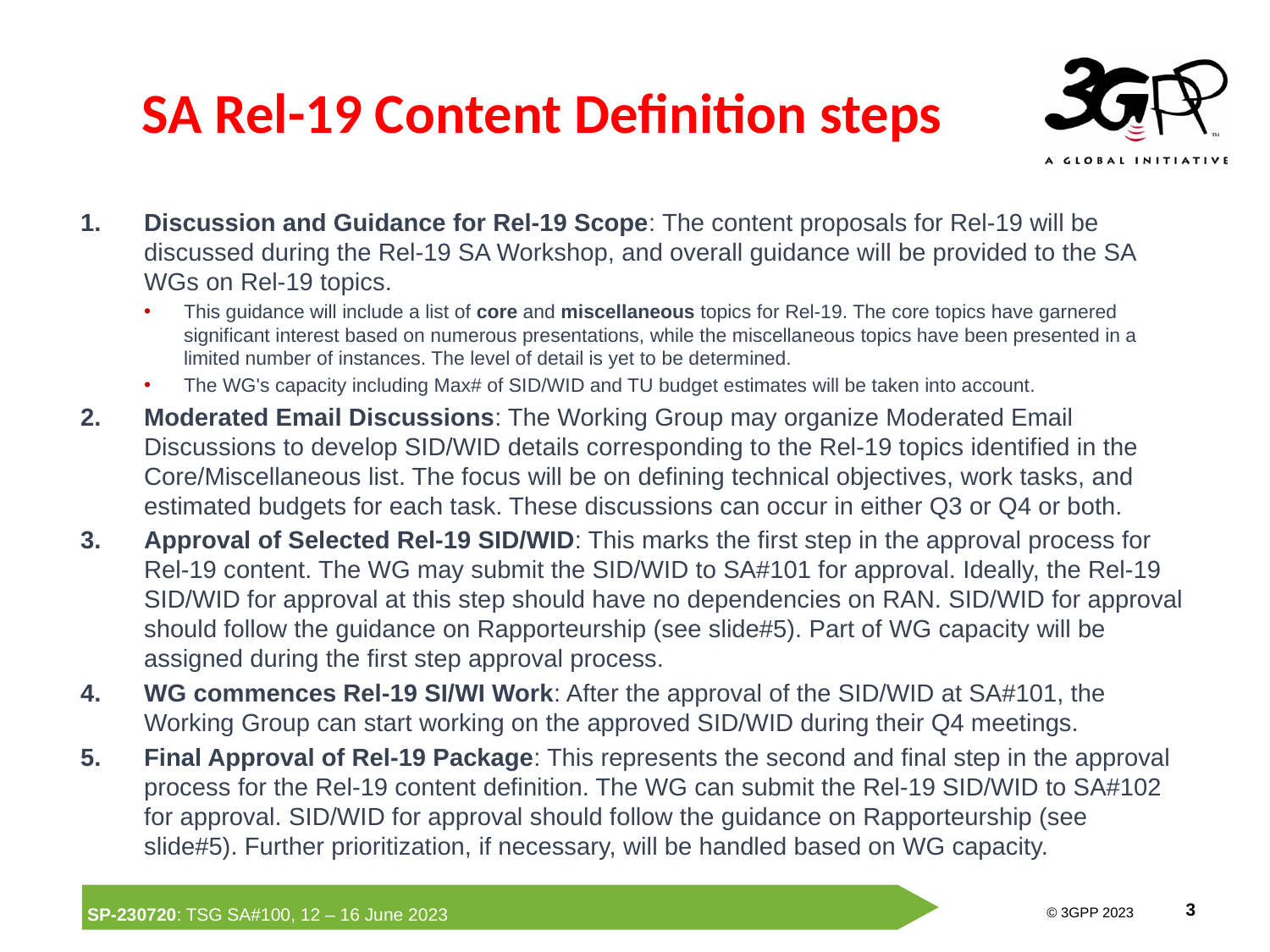

# SA Rel-19 Content Definition steps
Discussion and Guidance for Rel-19 Scope: The content proposals for Rel-19 will be discussed during the Rel-19 SA Workshop, and overall guidance will be provided to the SA WGs on Rel-19 topics.
This guidance will include a list of core and miscellaneous topics for Rel-19. The core topics have garnered significant interest based on numerous presentations, while the miscellaneous topics have been presented in a limited number of instances. The level of detail is yet to be determined.
The WG's capacity including Max# of SID/WID and TU budget estimates will be taken into account.
Moderated Email Discussions: The Working Group may organize Moderated Email Discussions to develop SID/WID details corresponding to the Rel-19 topics identified in the Core/Miscellaneous list. The focus will be on defining technical objectives, work tasks, and estimated budgets for each task. These discussions can occur in either Q3 or Q4 or both.
Approval of Selected Rel-19 SID/WID: This marks the first step in the approval process for Rel-19 content. The WG may submit the SID/WID to SA#101 for approval. Ideally, the Rel-19 SID/WID for approval at this step should have no dependencies on RAN. SID/WID for approval should follow the guidance on Rapporteurship (see slide#5). Part of WG capacity will be assigned during the first step approval process.
WG commences Rel-19 SI/WI Work: After the approval of the SID/WID at SA#101, the Working Group can start working on the approved SID/WID during their Q4 meetings.
Final Approval of Rel-19 Package: This represents the second and final step in the approval process for the Rel-19 content definition. The WG can submit the Rel-19 SID/WID to SA#102 for approval. SID/WID for approval should follow the guidance on Rapporteurship (see slide#5). Further prioritization, if necessary, will be handled based on WG capacity.